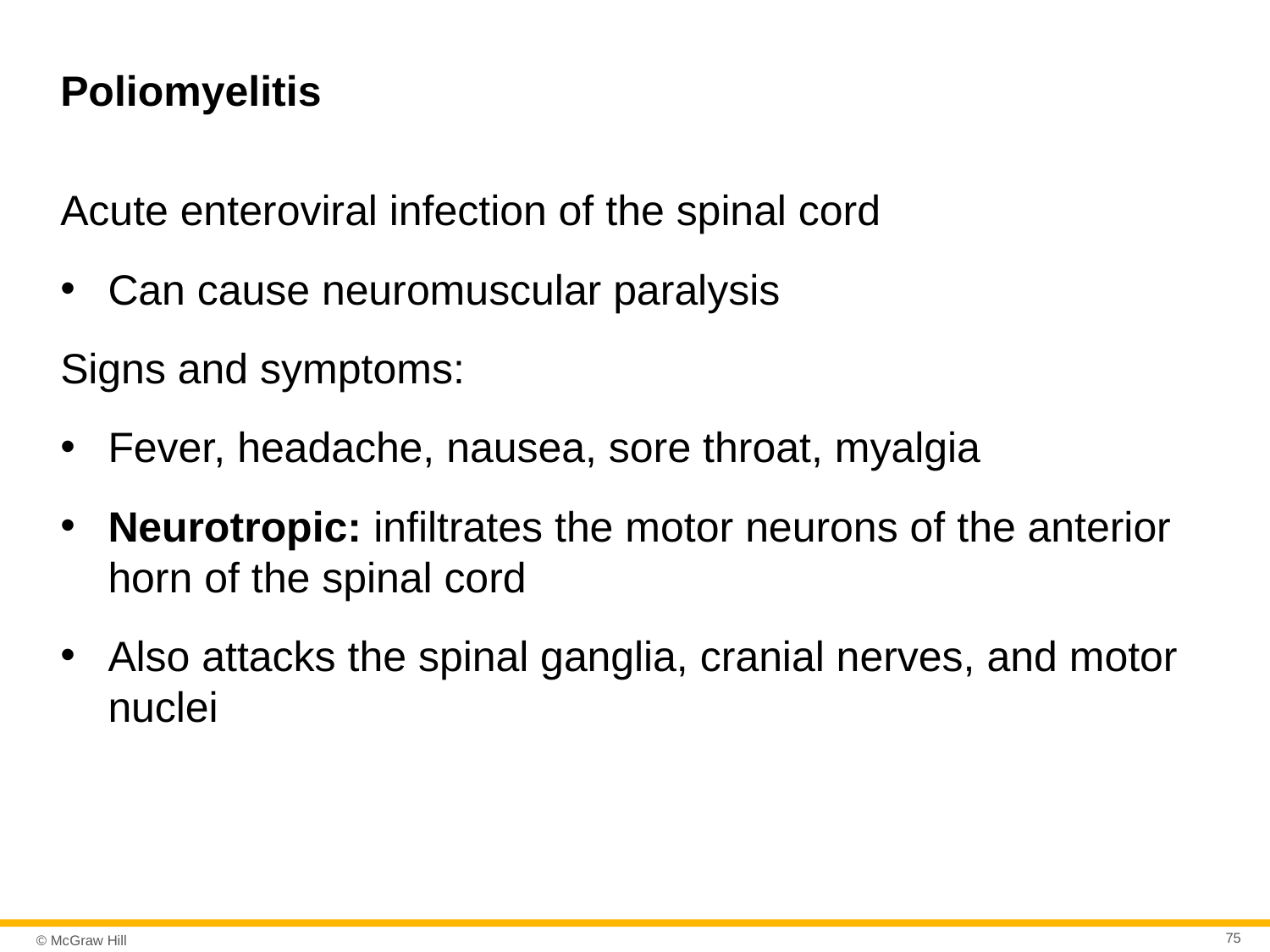

# Poliomyelitis
Acute enteroviral infection of the spinal cord
Can cause neuromuscular paralysis
Signs and symptoms:
Fever, headache, nausea, sore throat, myalgia
Neurotropic: infiltrates the motor neurons of the anterior horn of the spinal cord
Also attacks the spinal ganglia, cranial nerves, and motor nuclei